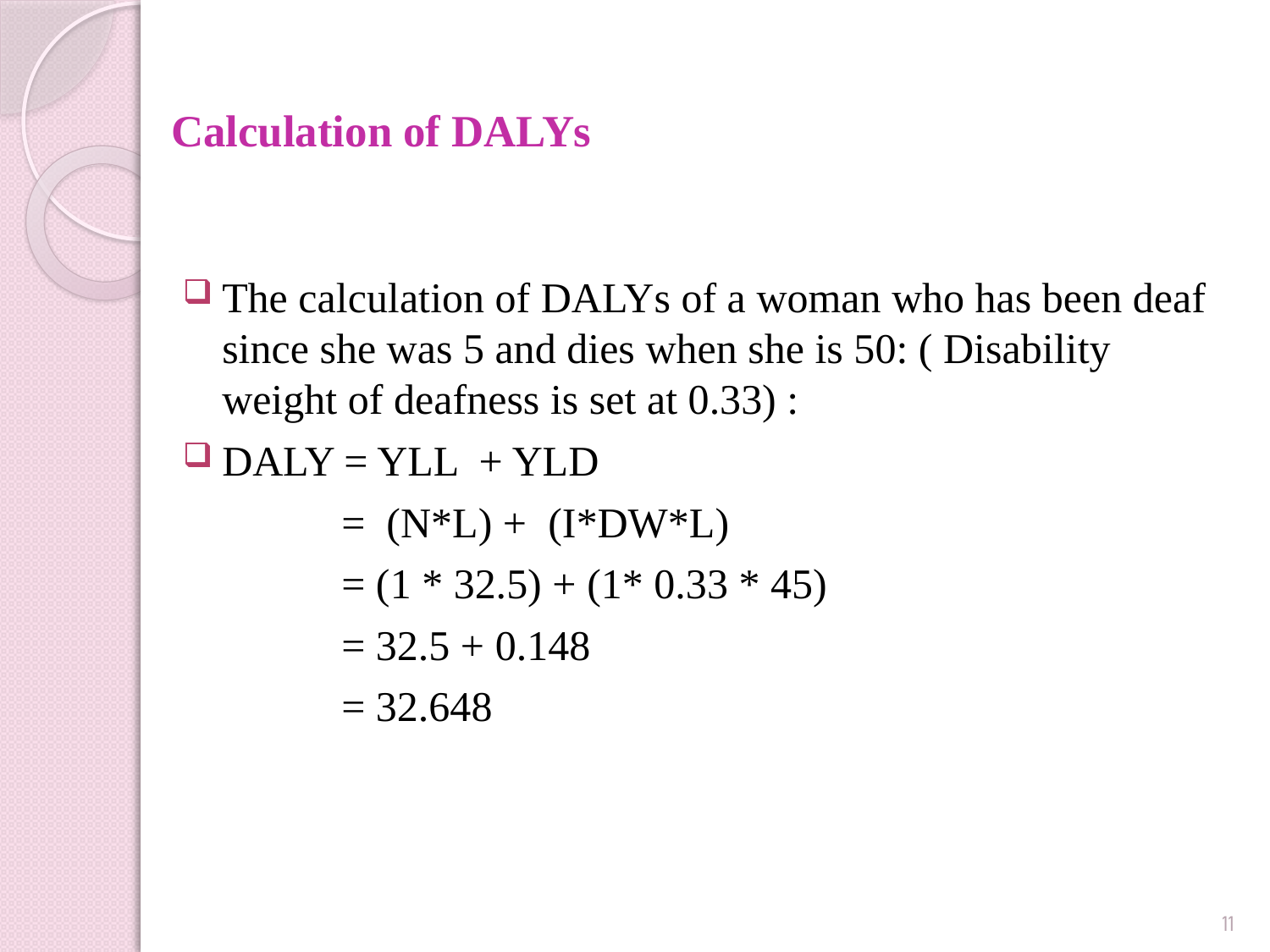

# Calculation of DALYs
The calculation of DALYs of a woman who has been deaf since she was 5 and dies when she is 50: ( Disability weight of deafness is set at 0.33) :
DALY = YLL  + YLD
               =  (N*L) +  (I*DW*L)
               = (1 * 32.5) + (1* 0.33 * 45)
               = 32.5 + 0.148
               = 32.648
11